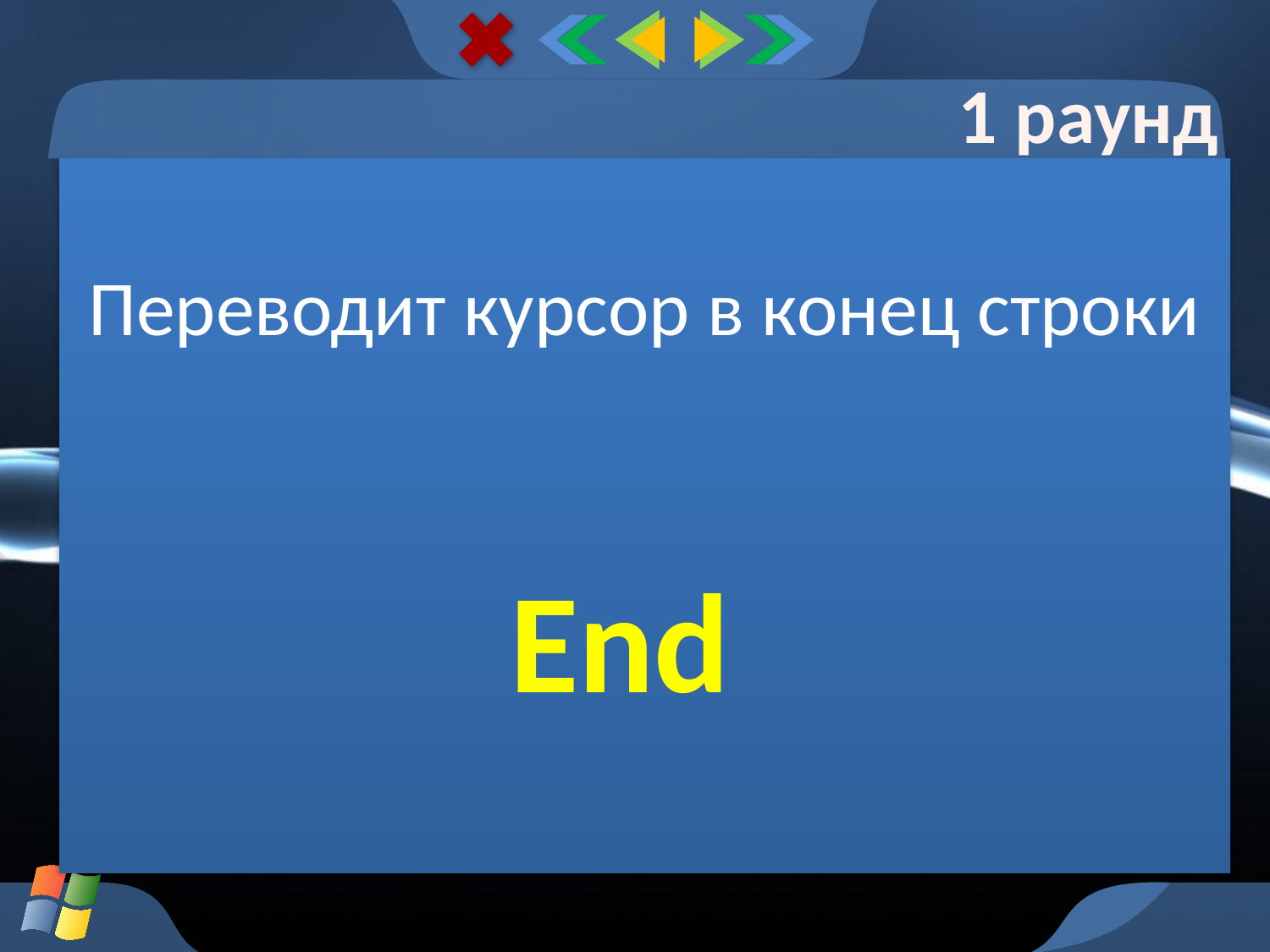

1 раунд

Переводит курсор в конец строки

End